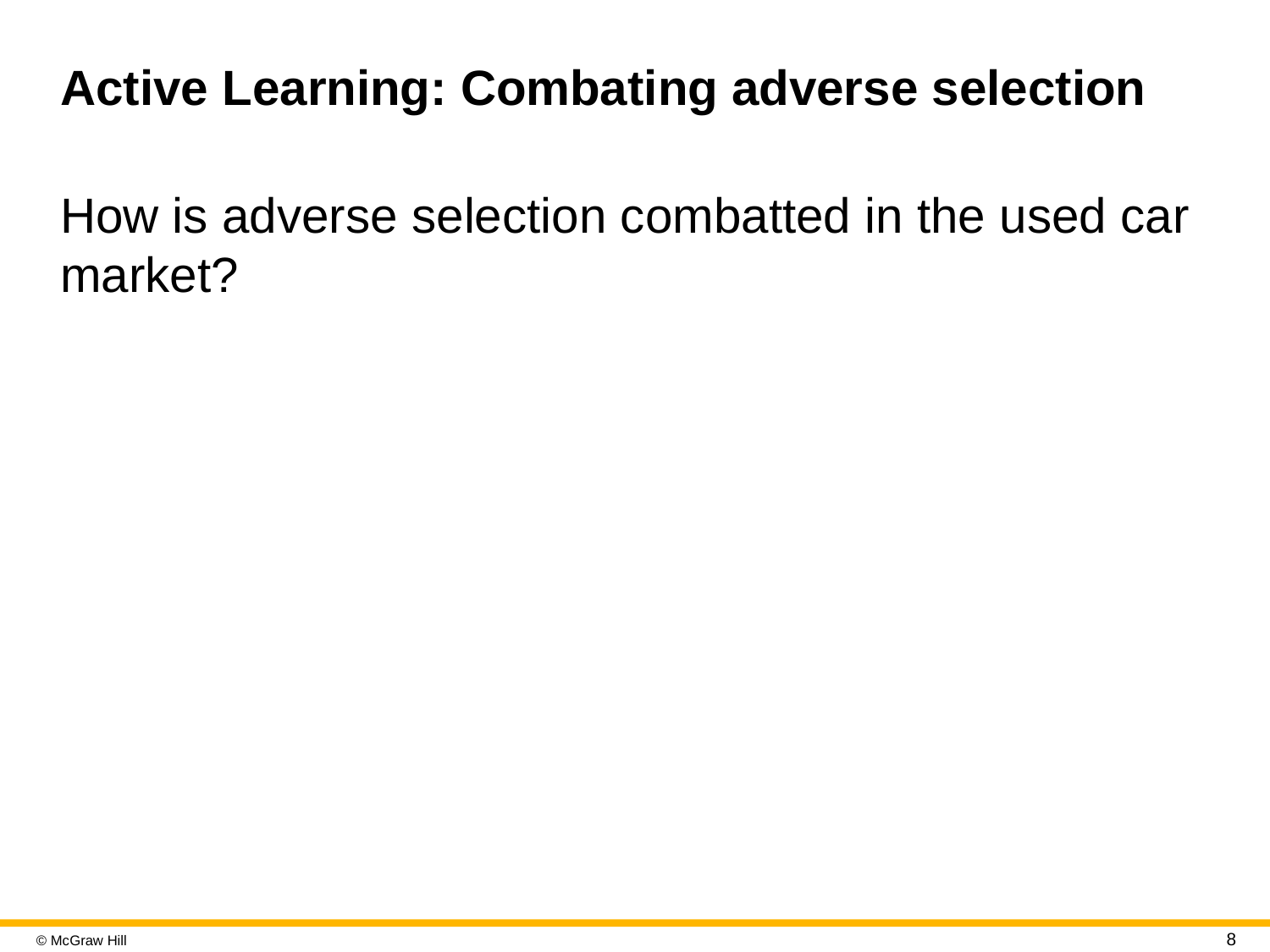

# Active Learning: Combating adverse selection
How is adverse selection combatted in the used car market?